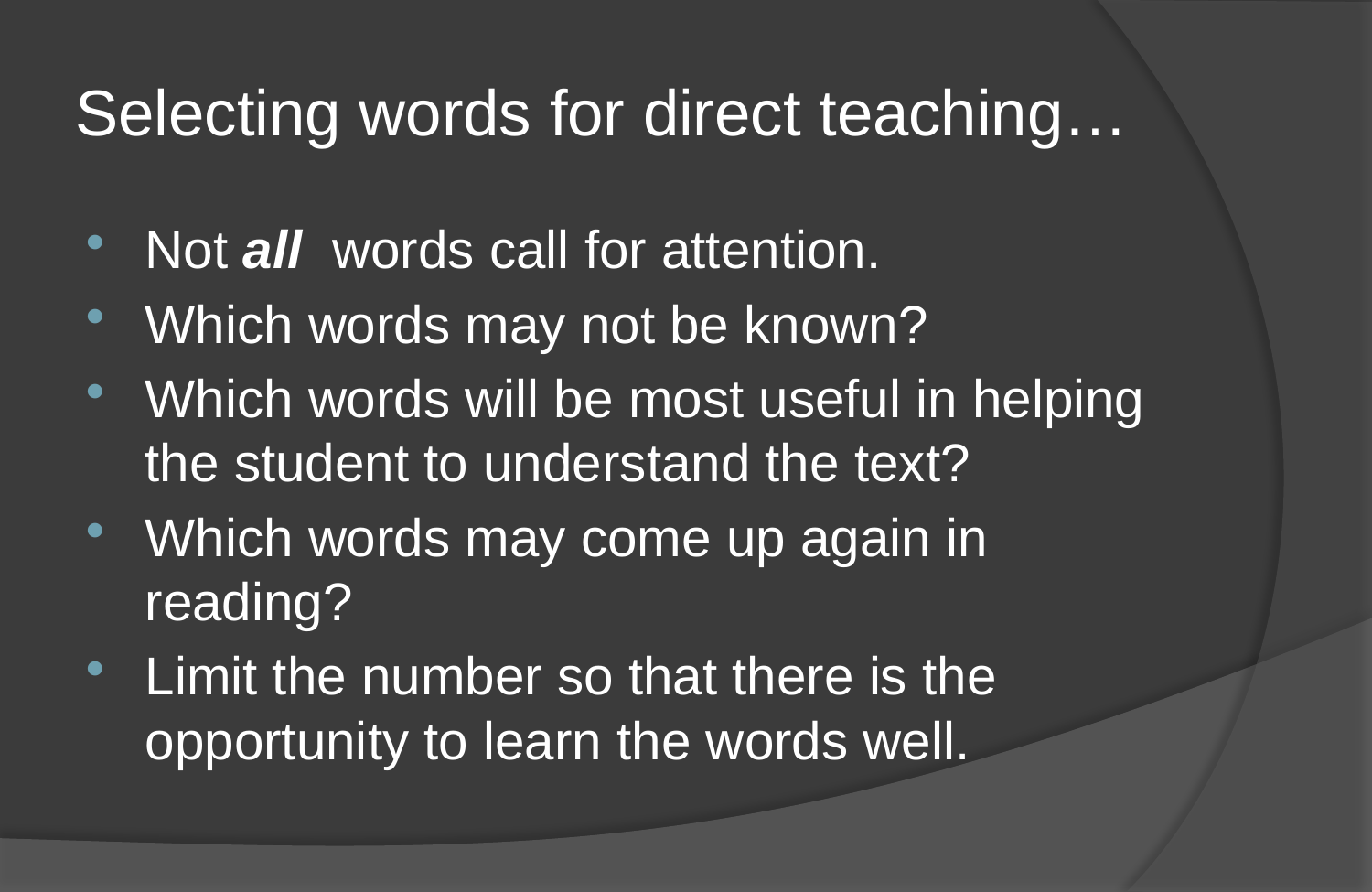

# Selecting words for direct teaching…
Not all  words call for attention.
Which words may not be known?
Which words will be most useful in helping the student to understand the text?
Which words may come up again in reading?
Limit the number so that there is the opportunity to learn the words well.